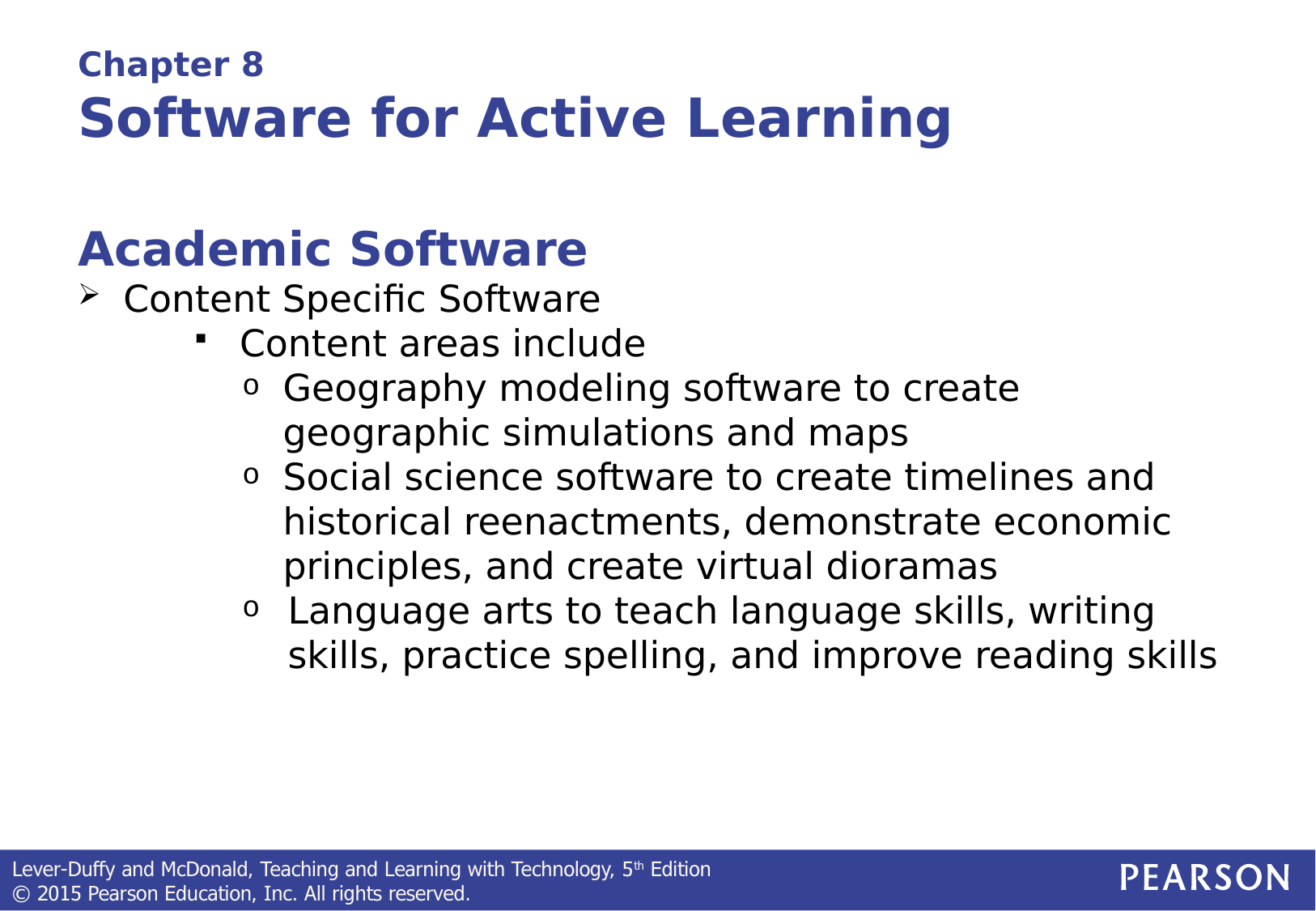

# Chapter 8 Software for Active Learning
Academic Software
Content Specific Software
Content areas include
Geography modeling software to create geographic simulations and maps
Social science software to create timelines and historical reenactments, demonstrate economic principles, and create virtual dioramas
Language arts to teach language skills, writing skills, practice spelling, and improve reading skills